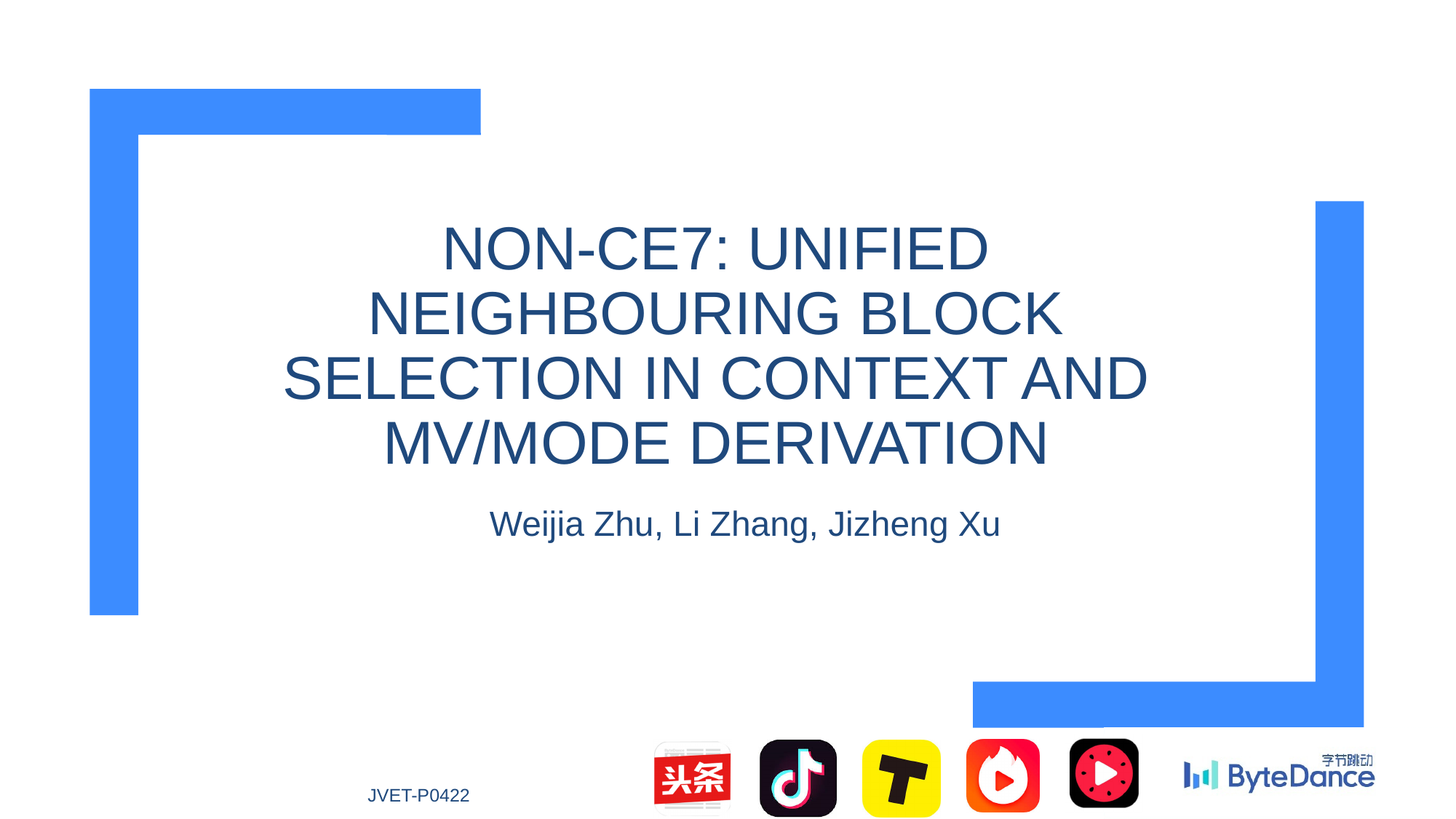

Non-CE7: Unified neighbouring block selection in context and MV/mode derivation
Weijia Zhu, Li Zhang, Jizheng Xu

JVET-P0422